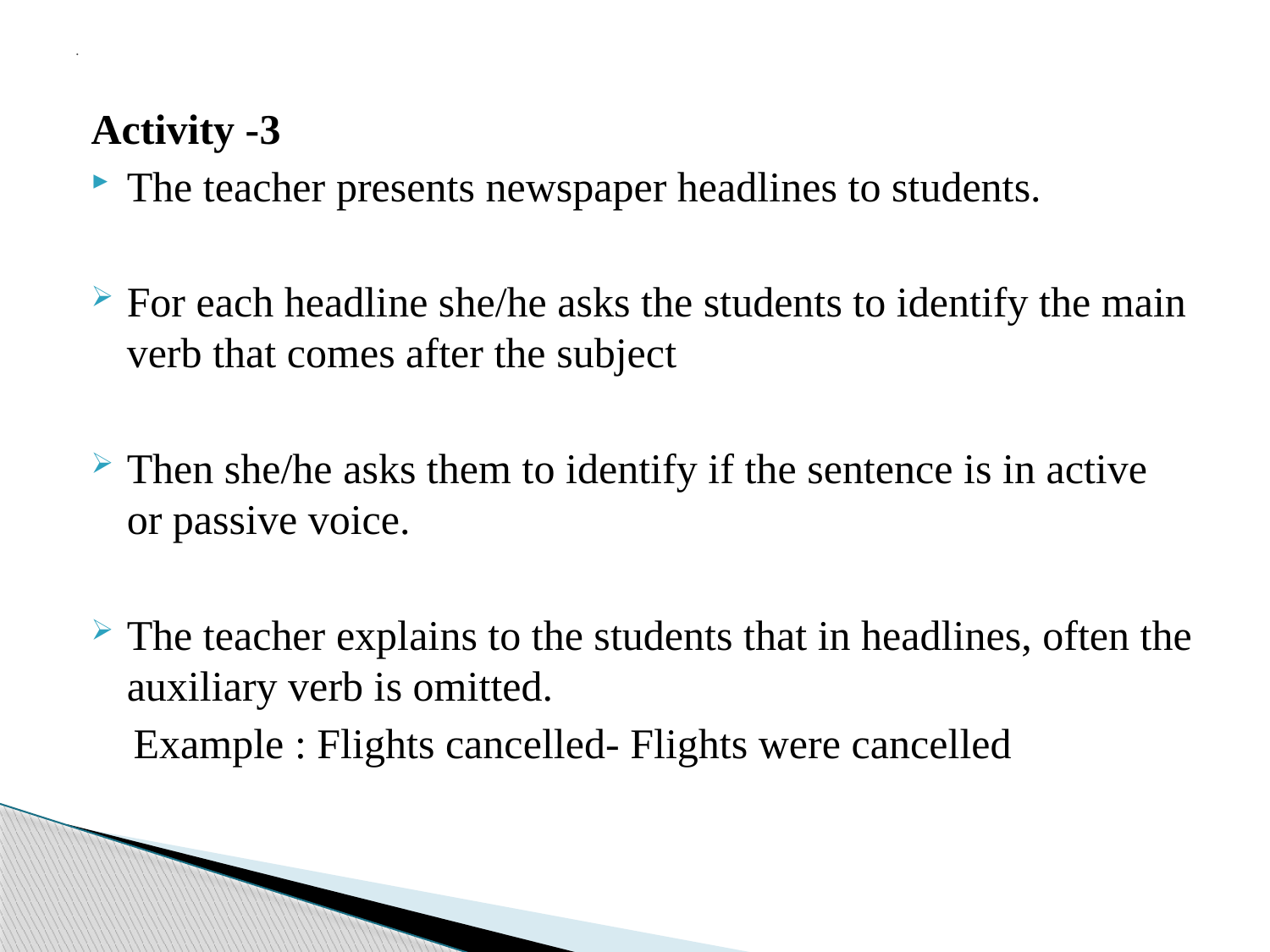

# .
Activity -3
The teacher presents newspaper headlines to students.

For each headline she/he asks the students to identify the main verb that comes after the subject

Then she/he asks them to identify if the sentence is in active or passive voice.

The teacher explains to the students that in headlines, often the auxiliary verb is omitted.
    Example : Flights cancelled- Flights were cancelled